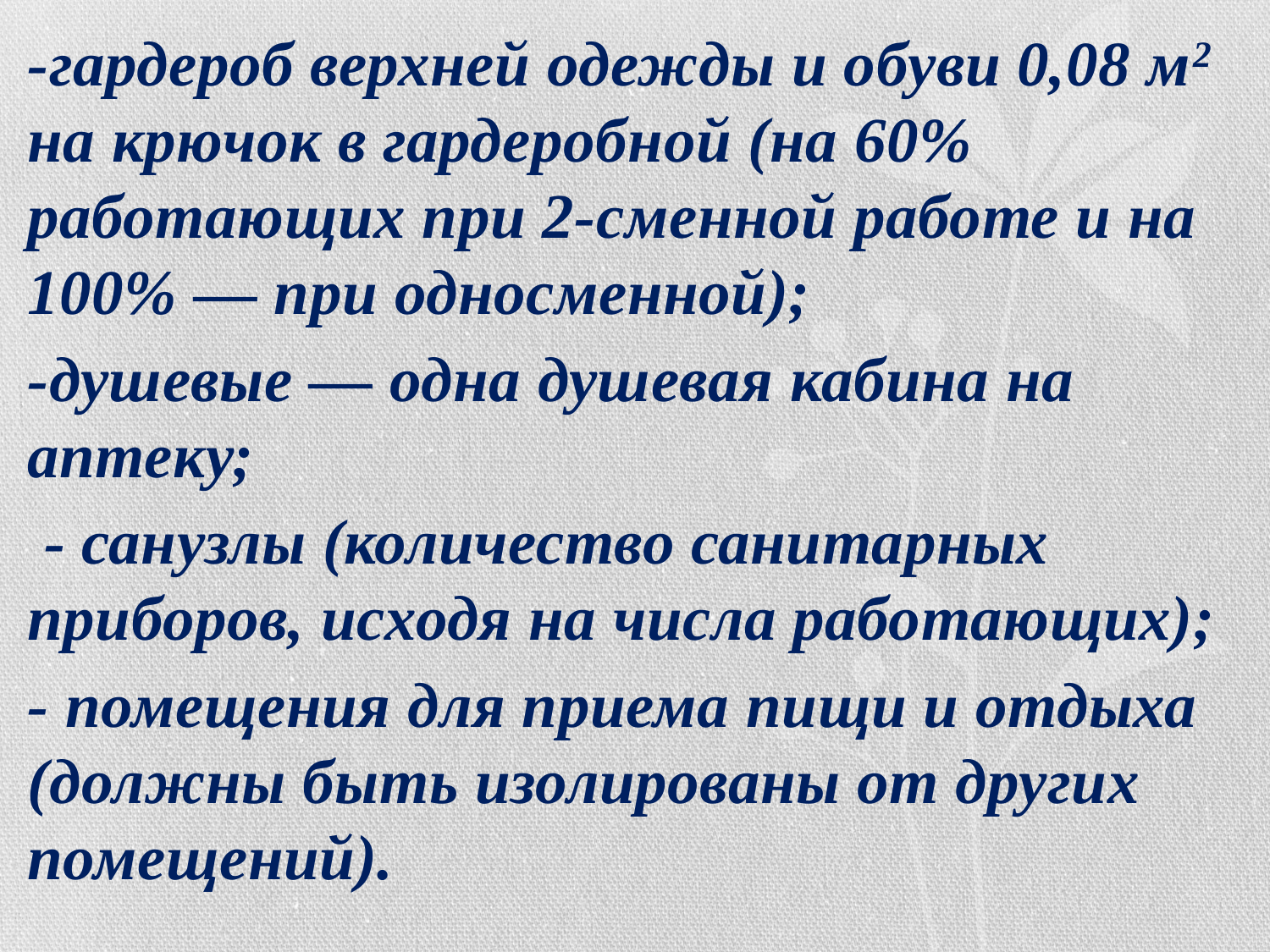

-гардероб верхней одежды и обуви 0,08 м2 на крючок в гардеробной (на 60% работающих при 2-сменной работе и на 100% — при односменной);
-душевые — одна душевая кабина на аптеку;
 - санузлы (количество санитарных приборов, исходя на числа работающих);
- помещения для приема пищи и отдыха (должны быть изолированы от других помещений).